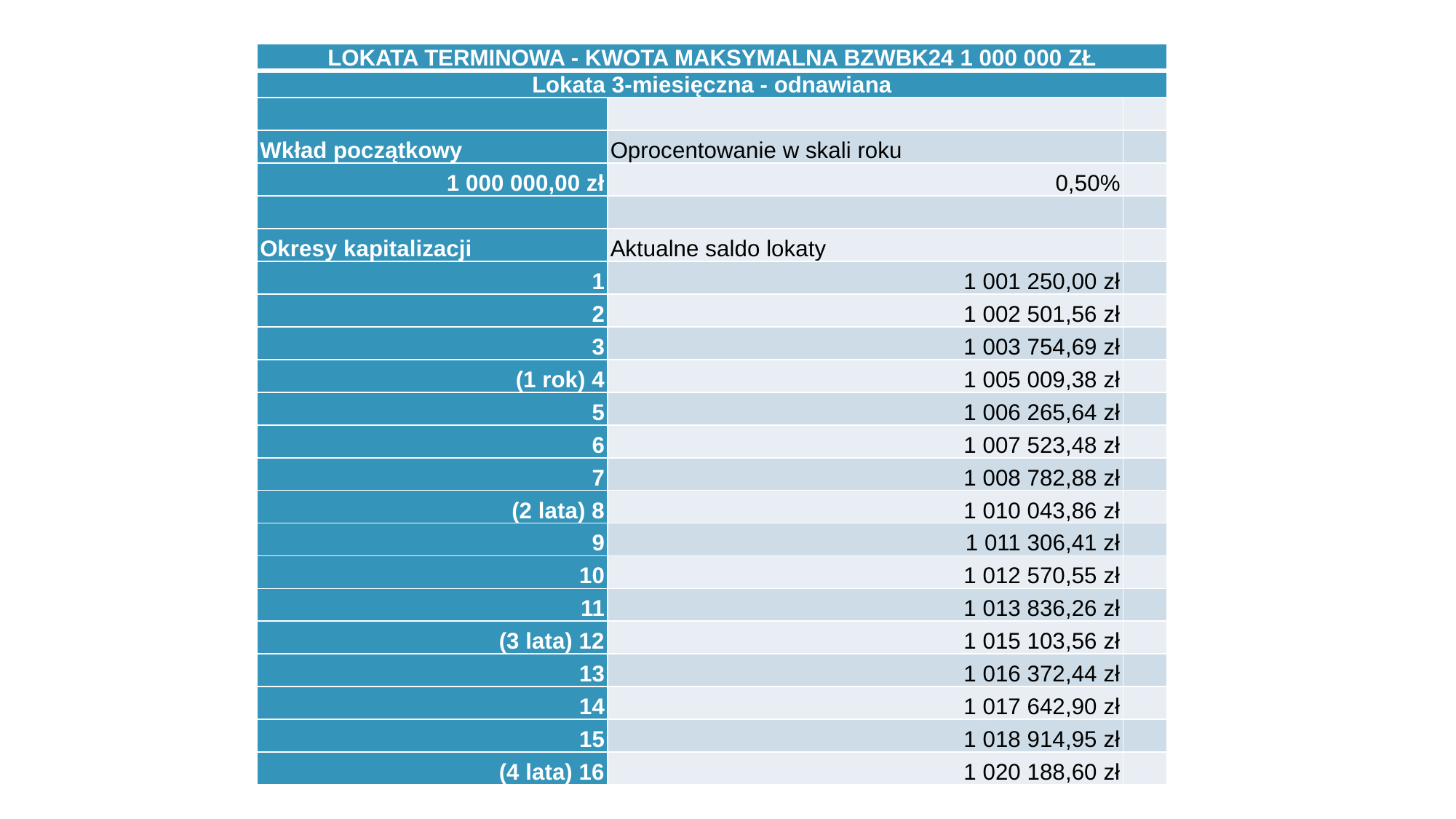

| LOKATA TERMINOWA - KWOTA MAKSYMALNA BZWBK24 1 000 000 ZŁ |  |  |
| --- | --- | --- |
| Lokata 3-miesięczna - odnawiana |  |  |
|  |  |  |
| Wkład początkowy | Oprocentowanie w skali roku |  |
| 1 000 000,00 zł | 0,50% |  |
|  |  |  |
| Okresy kapitalizacji | Aktualne saldo lokaty |  |
| 1 | 1 001 250,00 zł |  |
| 2 | 1 002 501,56 zł |  |
| 3 | 1 003 754,69 zł |  |
| (1 rok) 4 | 1 005 009,38 zł |  |
| 5 | 1 006 265,64 zł |  |
| 6 | 1 007 523,48 zł |  |
| 7 | 1 008 782,88 zł |  |
| (2 lata) 8 | 1 010 043,86 zł |  |
| 9 | 1 011 306,41 zł |  |
| 10 | 1 012 570,55 zł |  |
| 11 | 1 013 836,26 zł |  |
| (3 lata) 12 | 1 015 103,56 zł |  |
| 13 | 1 016 372,44 zł |  |
| 14 | 1 017 642,90 zł |  |
| 15 | 1 018 914,95 zł |  |
| (4 lata) 16 | 1 020 188,60 zł |  |
#